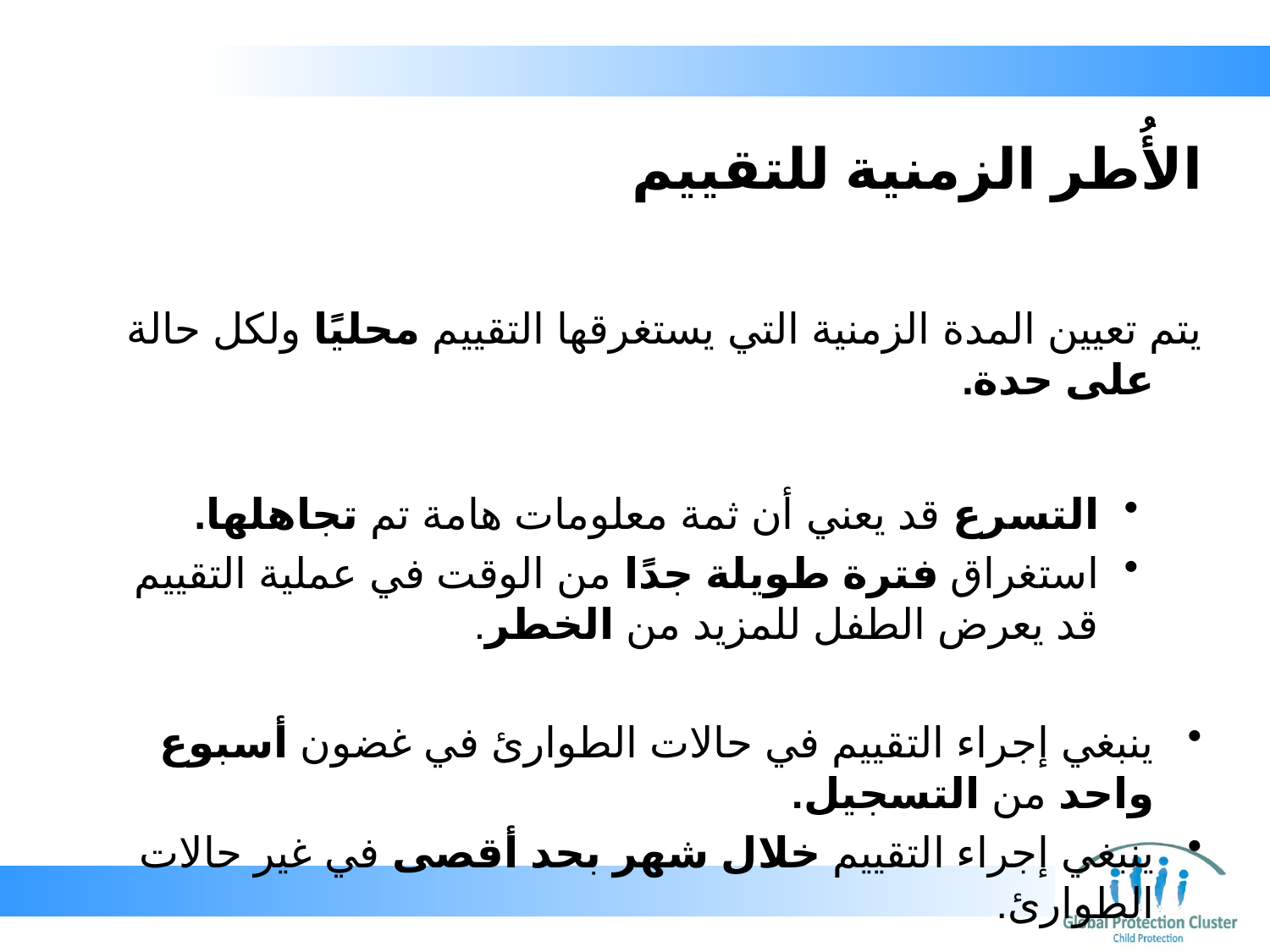

# الأُطر الزمنية للتقييم

يتم تعيين المدة الزمنية التي يستغرقها التقييم محليًا ولكل حالة على حدة.

التسرع قد يعني أن ثمة معلومات هامة تم تجاهلها.
استغراق فترة طويلة جدًا من الوقت في عملية التقييم قد يعرض الطفل للمزيد من الخطر.

ينبغي إجراء التقييم في حالات الطوارئ في غضون أسبوع واحد من التسجيل.
ينبغي إجراء التقييم خلال شهر بحد أقصى في غير حالات الطوارئ.

المبادئ التوجيهية لإدارة الحالات: القسم 3